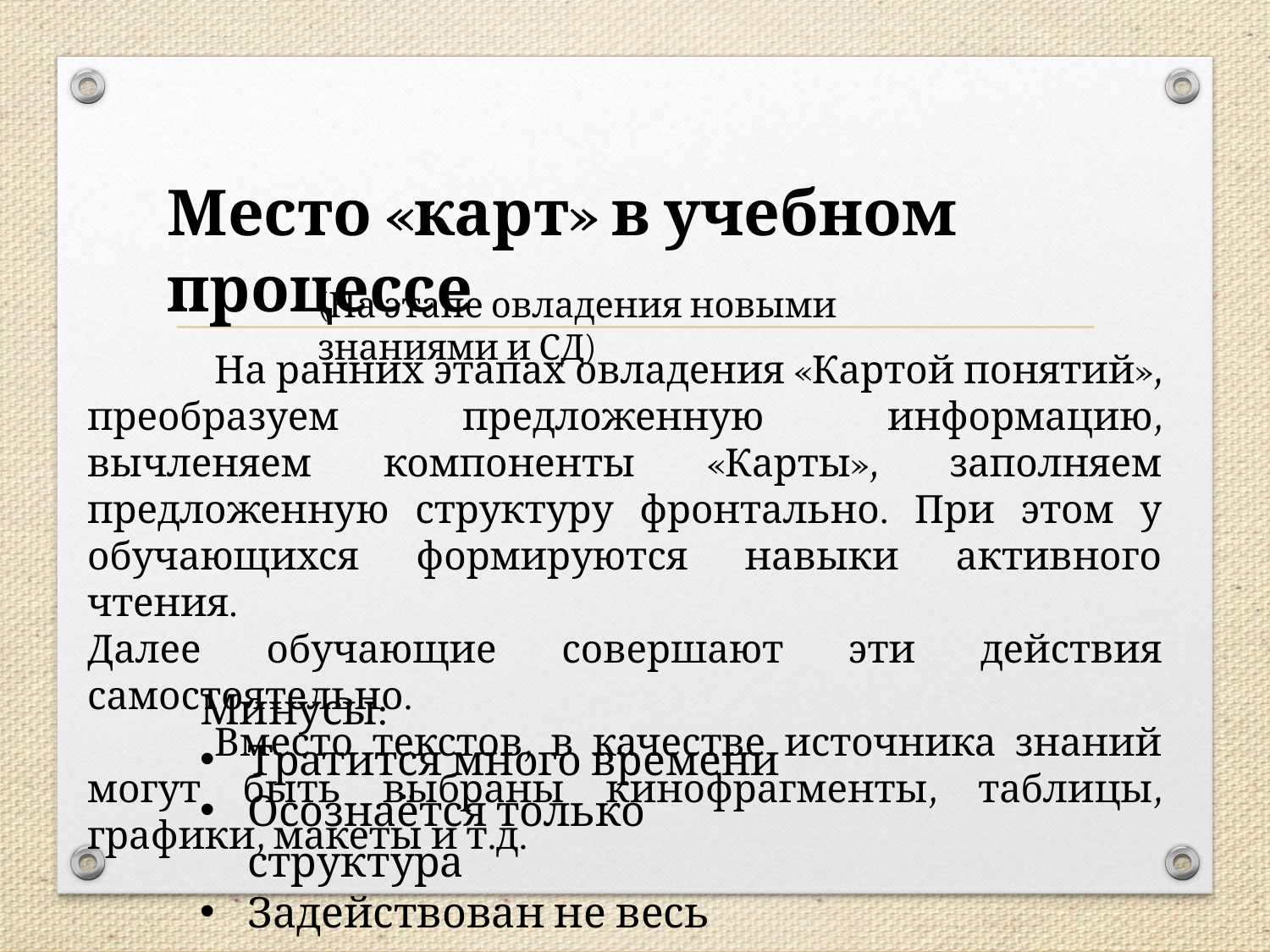

Место «карт» в учебном процессе
(На этапе овладения новыми знаниями и СД)
	На ранних этапах овладения «Картой понятий», преобразуем предложенную информацию, вычленяем компоненты «Карты», заполняем предложенную структуру фронтально. При этом у обучающихся формируются навыки активного чтения.
Далее обучающие совершают эти действия самостоятельно.
	Вместо текстов, в качестве источника знаний могут быть выбраны кинофрагменты, таблицы, графики, макеты и т.д.

Минусы:
Тратится много времени
Осознаётся только структура
Задействован не весь класс